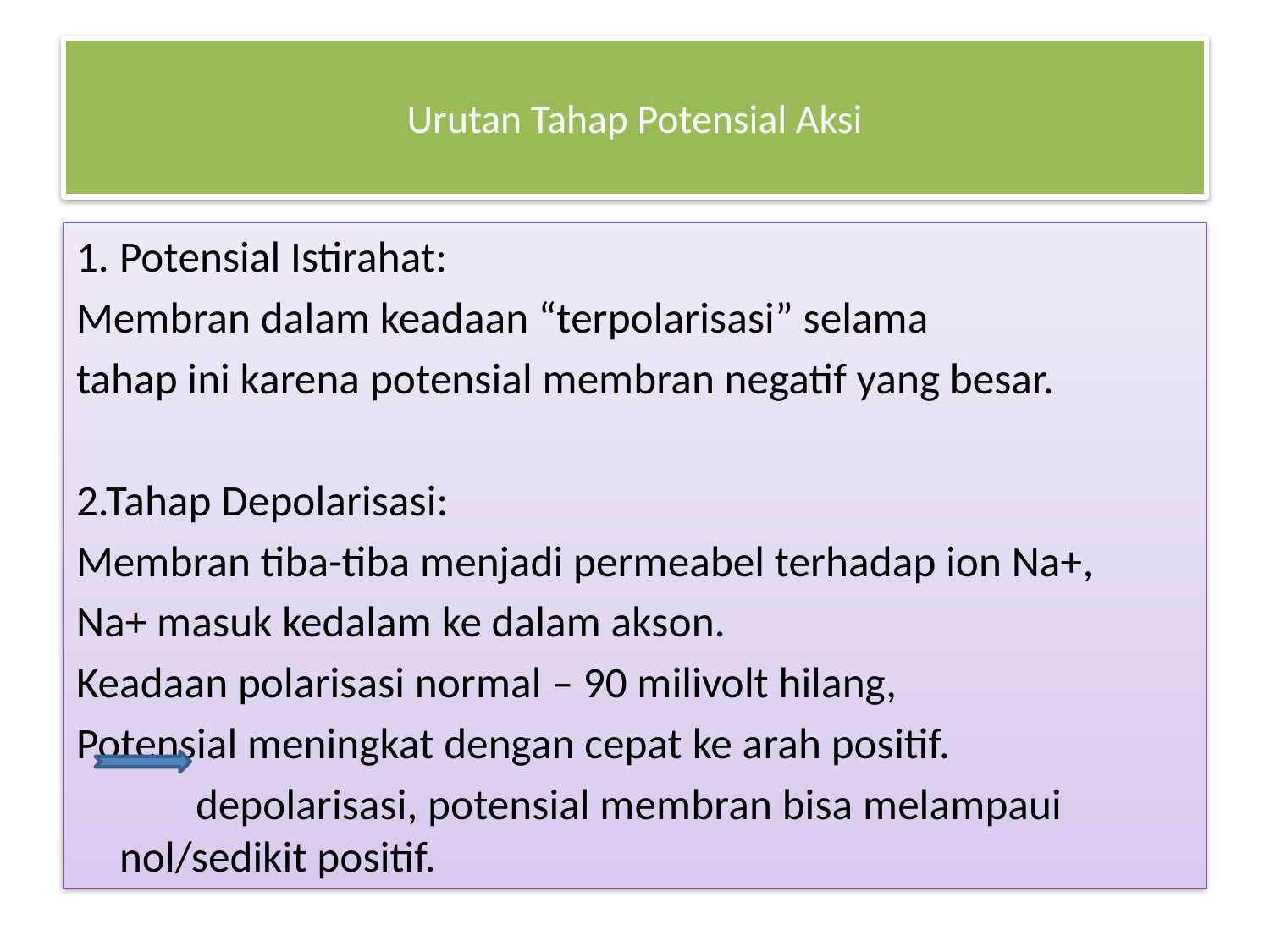

# Urutan Tahap Potensial Aksi
Potensial Istirahat:
Membran dalam keadaan “terpolarisasi” selama
tahap ini karena potensial membran negatif yang besar.

2.Tahap Depolarisasi:
Membran tiba-tiba menjadi permeabel terhadap ion Na+,
Na+ masuk kedalam ke dalam akson.
Keadaan polarisasi normal – 90 milivolt hilang,
Potensial meningkat dengan cepat ke arah positif.
            depolarisasi, potensial membran bisa melampaui nol/sedikit positif.